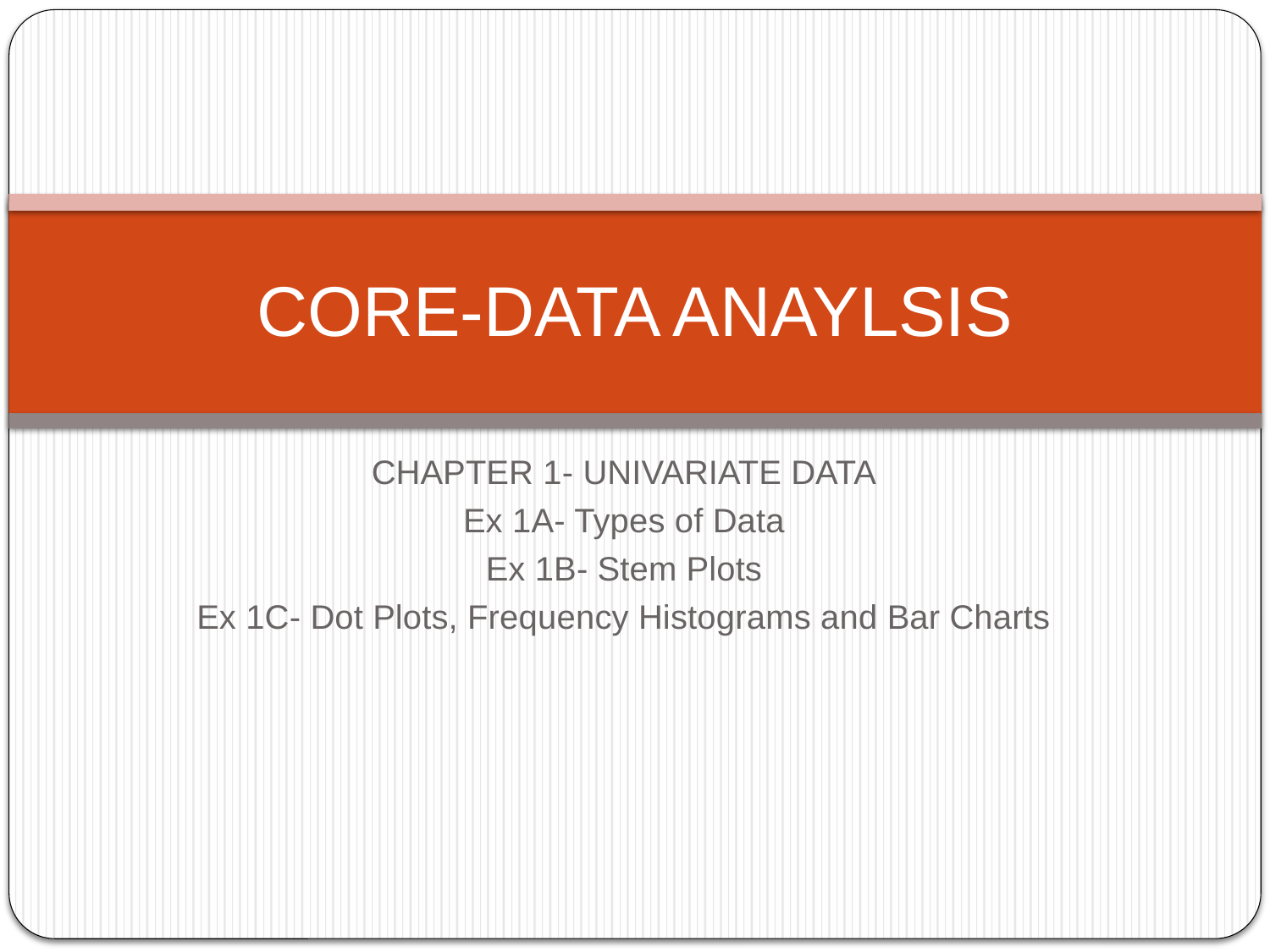

# CORE-DATA ANAYLSIS
CHAPTER 1- UNIVARIATE DATA
Ex 1A- Types of Data
Ex 1B- Stem Plots
Ex 1C- Dot Plots, Frequency Histograms and Bar Charts